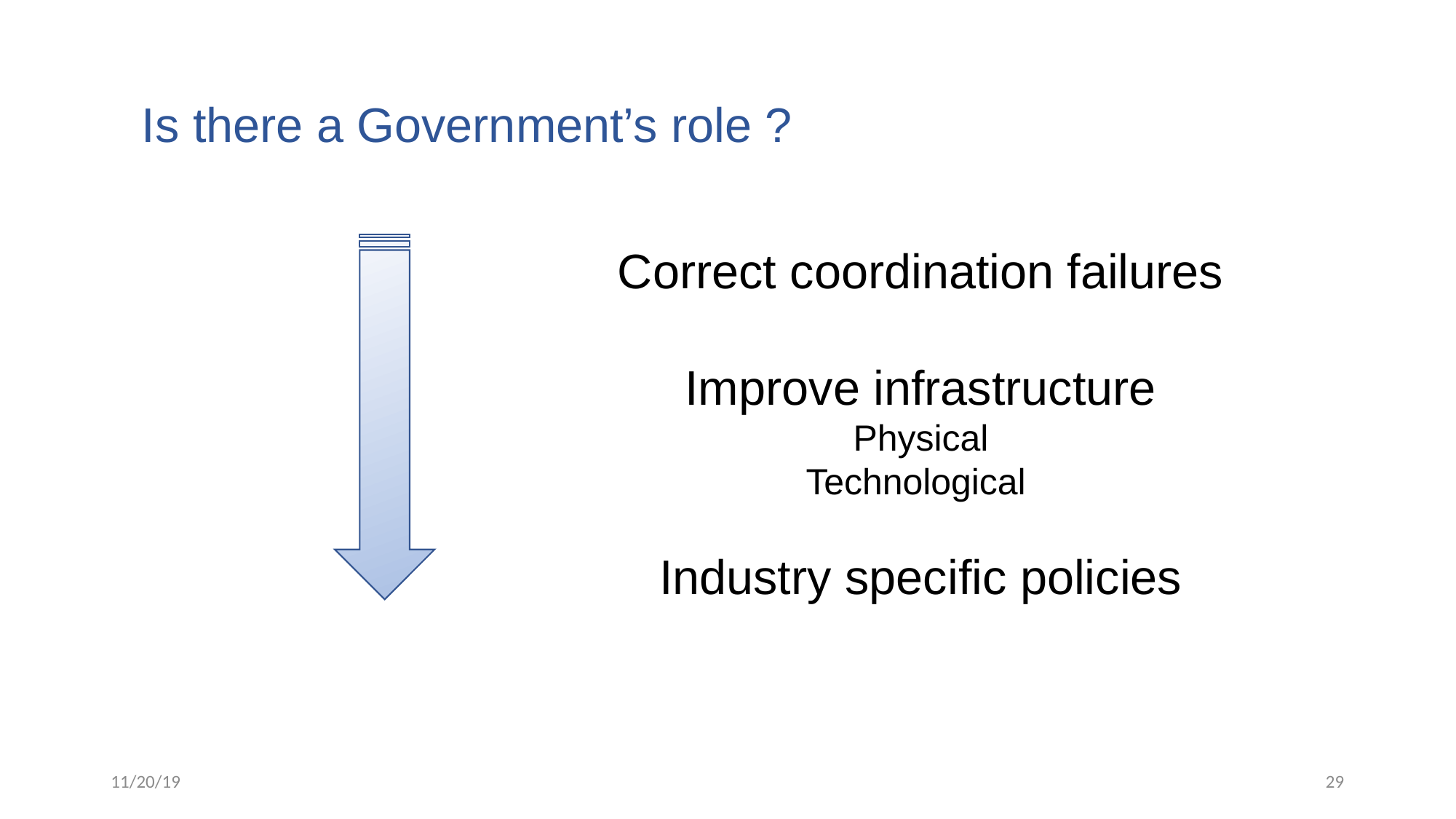

Is there a Government’s role ?
Correct coordination failures

Improve infrastructure
Physical
Technological

Industry specific policies

11/20/19

29